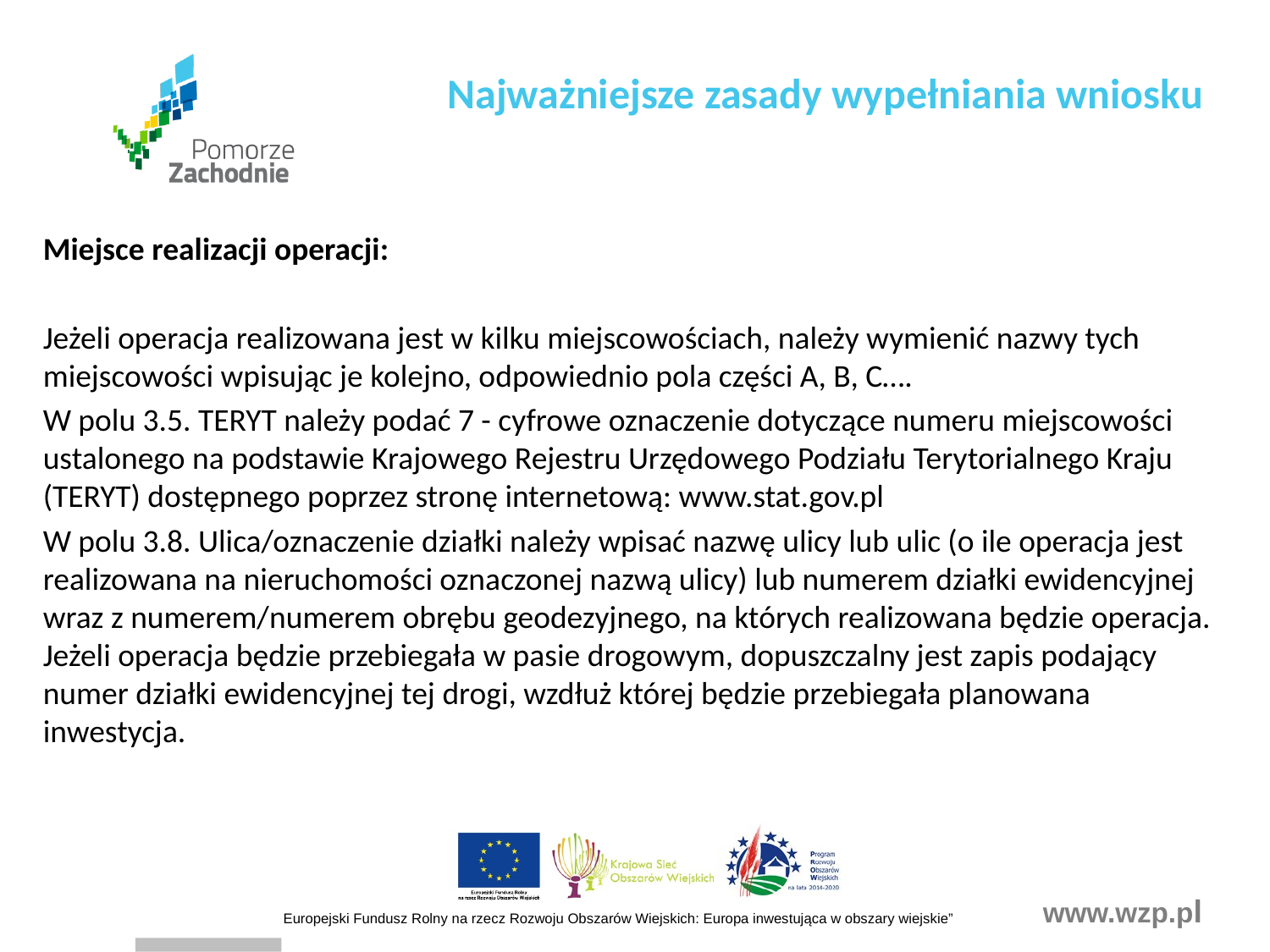

Najważniejsze zasady wypełniania wniosku
Miejsce realizacji operacji:

Jeżeli operacja realizowana jest w kilku miejscowościach, należy wymienić nazwy tych miejscowości wpisując je kolejno, odpowiednio pola części A, B, C….
W polu 3.5. TERYT należy podać 7 - cyfrowe oznaczenie dotyczące numeru miejscowości ustalonego na podstawie Krajowego Rejestru Urzędowego Podziału Terytorialnego Kraju (TERYT) dostępnego poprzez stronę internetową: www.stat.gov.pl
W polu 3.8. Ulica/oznaczenie działki należy wpisać nazwę ulicy lub ulic (o ile operacja jest realizowana na nieruchomości oznaczonej nazwą ulicy) lub numerem działki ewidencyjnej wraz z numerem/numerem obrębu geodezyjnego, na których realizowana będzie operacja.  Jeżeli operacja będzie przebiegała w pasie drogowym, dopuszczalny jest zapis podający numer działki ewidencyjnej tej drogi, wzdłuż której będzie przebiegała planowana inwestycja.